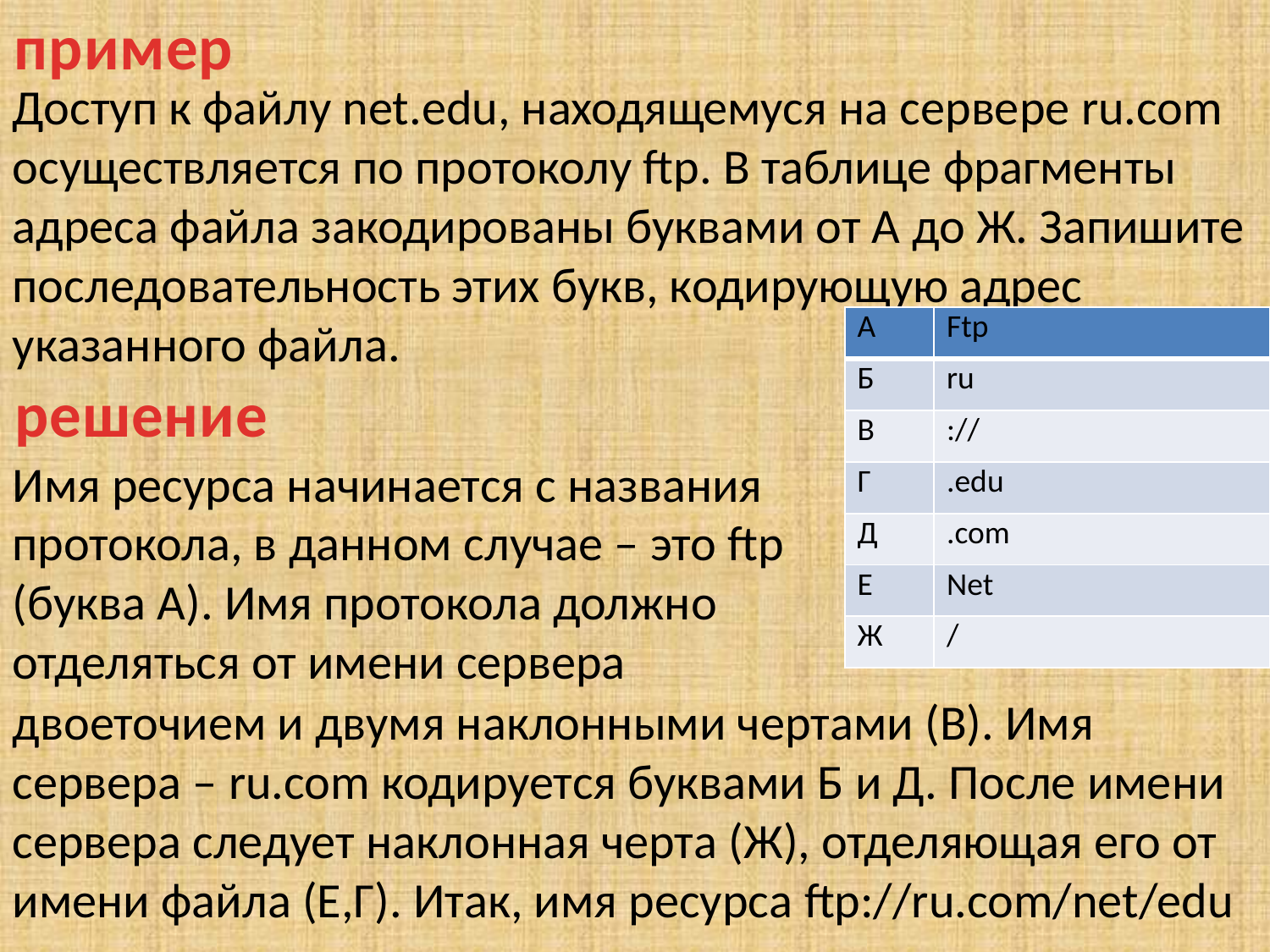

пример
Доступ к файлу net.edu, находящемуся на сервере ru.com осуществляется по протоколу ftp. В таблице фрагменты адреса файла закодированы буквами от А до Ж. Запишите последовательность этих букв, кодирующую адрес указанного файла.

| А | Ftp |
| --- | --- |
| Б | ru |
| В | :// |
| Г | .edu |
| Д | .com |
| Е | Net |
| Ж | / |
решение
Имя ресурса начинается с названия протокола, в данном случае – это ftp (буква А). Имя протокола должно отделяться от имени сервера
двоеточием и двумя наклонными чертами (В). Имя сервера – ru.com кодируется буквами Б и Д. После имени сервера следует наклонная черта (Ж), отделяющая его от имени файла (Е,Г). Итак, имя ресурса ftp://ru.com/net/edu